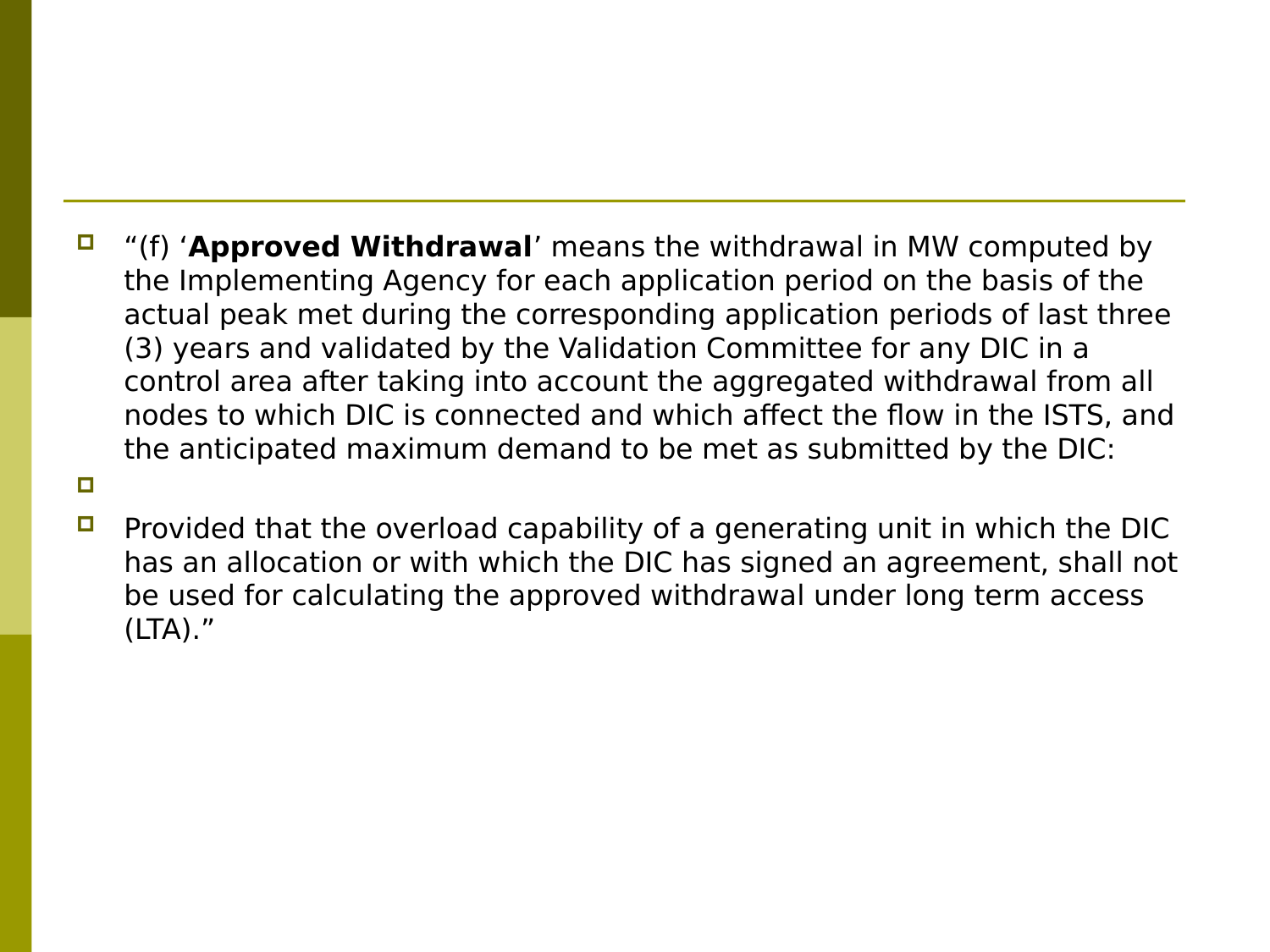

#
“(f) ‘Approved Withdrawal’ means the withdrawal in MW computed by the Implementing Agency for each application period on the basis of the actual peak met during the corresponding application periods of last three (3) years and validated by the Validation Committee for any DIC in a control area after taking into account the aggregated withdrawal from all nodes to which DIC is connected and which affect the flow in the ISTS, and the anticipated maximum demand to be met as submitted by the DIC:

Provided that the overload capability of a generating unit in which the DIC has an allocation or with which the DIC has signed an agreement, shall not be used for calculating the approved withdrawal under long term access (LTA).”